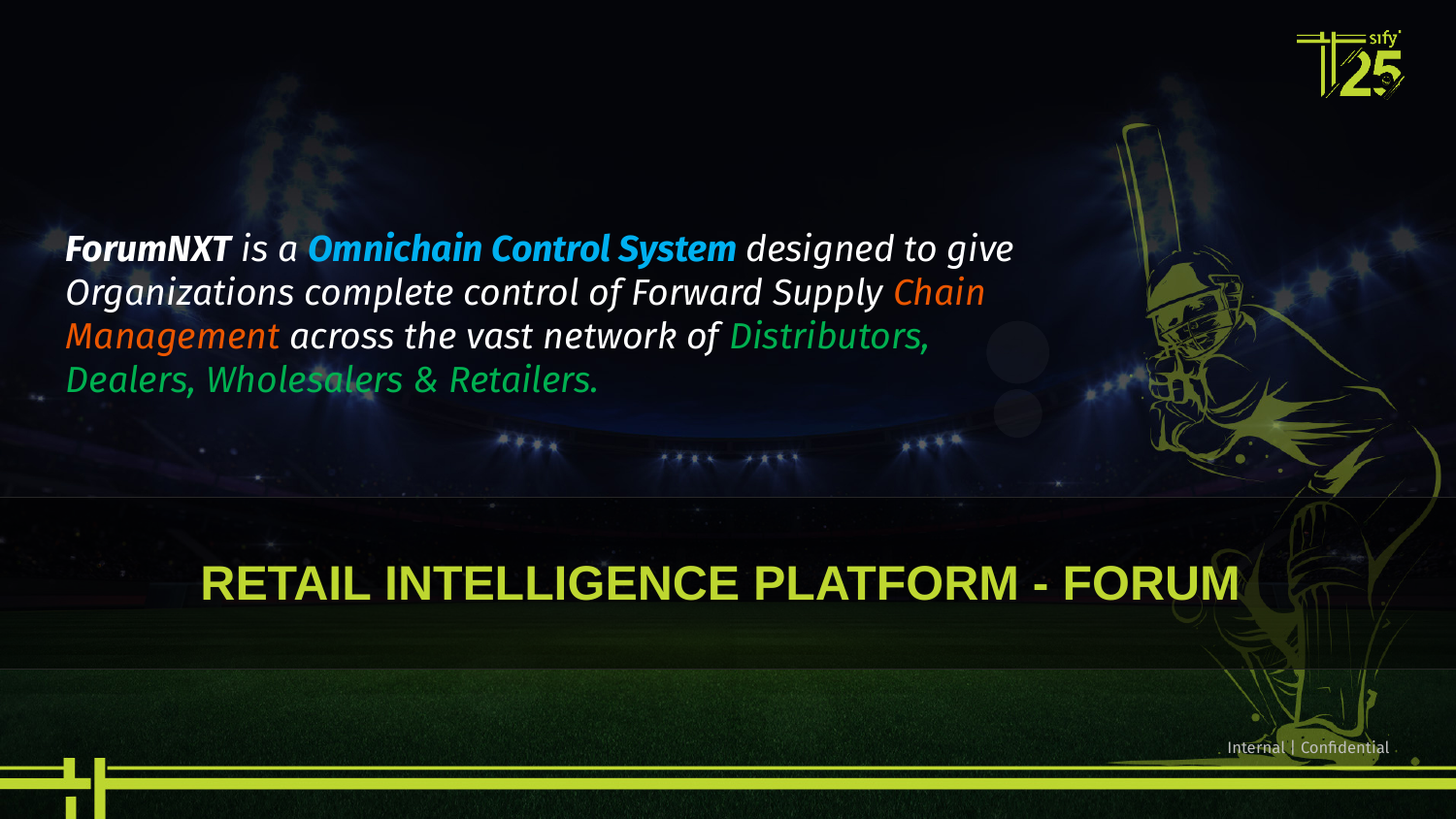

ForumNXT is a Omnichain Control System designed to give Organizations complete control of Forward Supply Chain Management across the vast network of Distributors, Dealers, Wholesalers & Retailers.
Retail Intelligence Platform - Forum